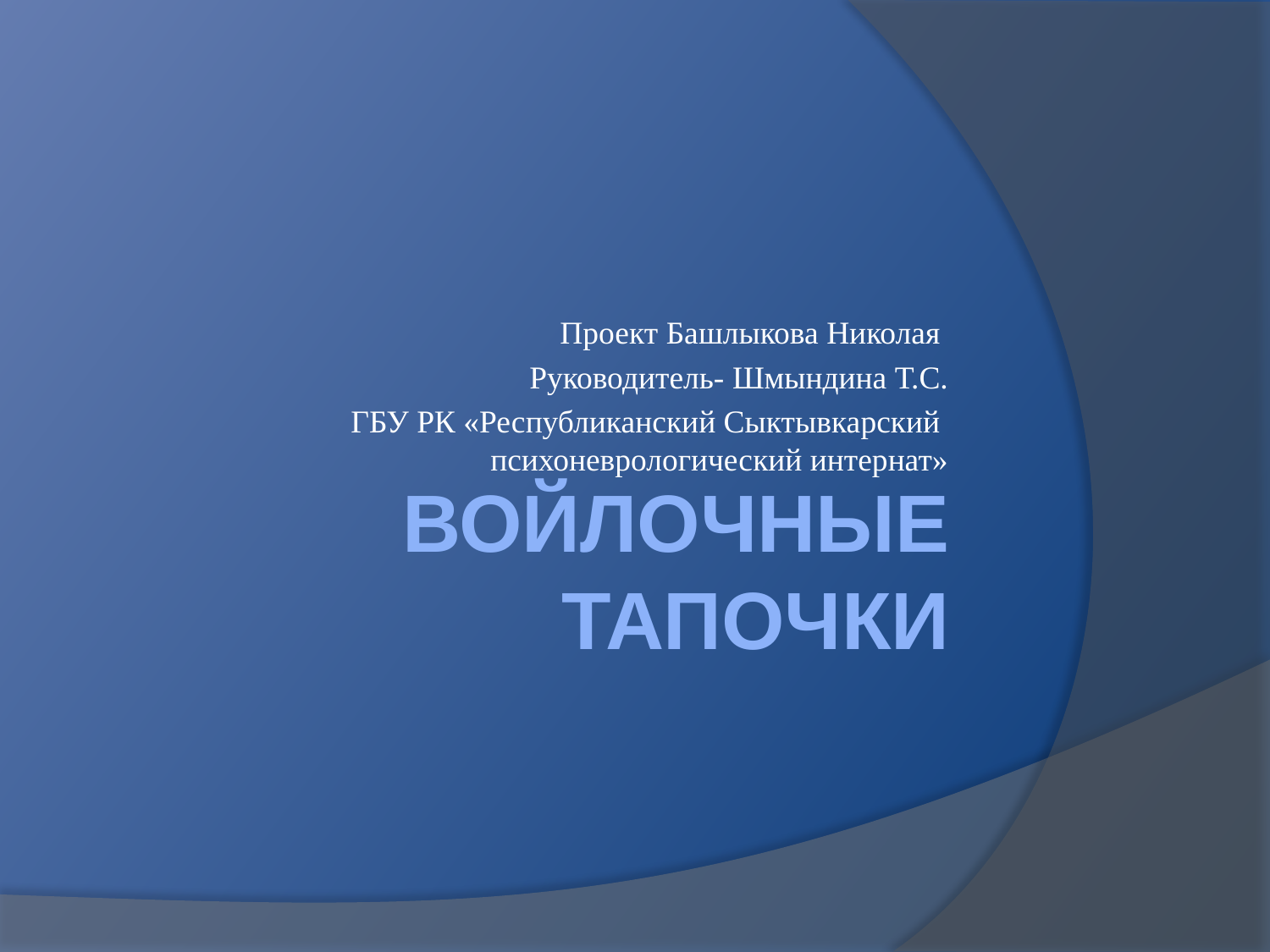

Проект Башлыкова Николая
Руководитель- Шмындина Т.С.
 ГБУ РК «Республиканский Сыктывкарский  психоневрологический интернат»
# Войлочные тапочки